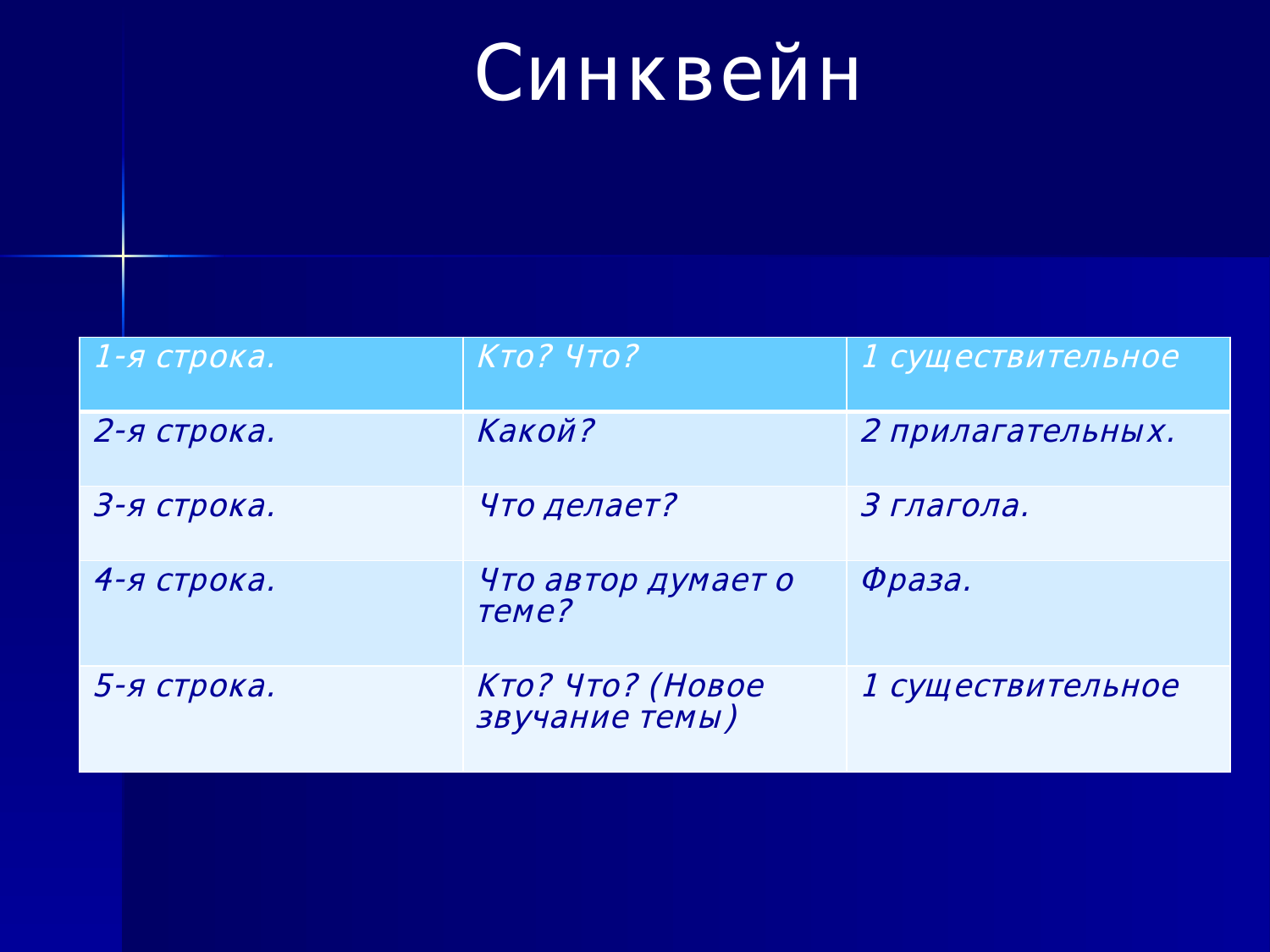

# Синквейн
| 1-я строка. | Кто? Что? | 1 существительное |
| --- | --- | --- |
| 2-я строка. | Какой? | 2 прилагательных. |
| 3-я строка. | Что делает? | 3 глагола. |
| 4-я строка. | Что автор думает о теме? | Фраза. |
| 5-я строка. | Кто? Что? (Новое звучание темы) | 1 существительное |